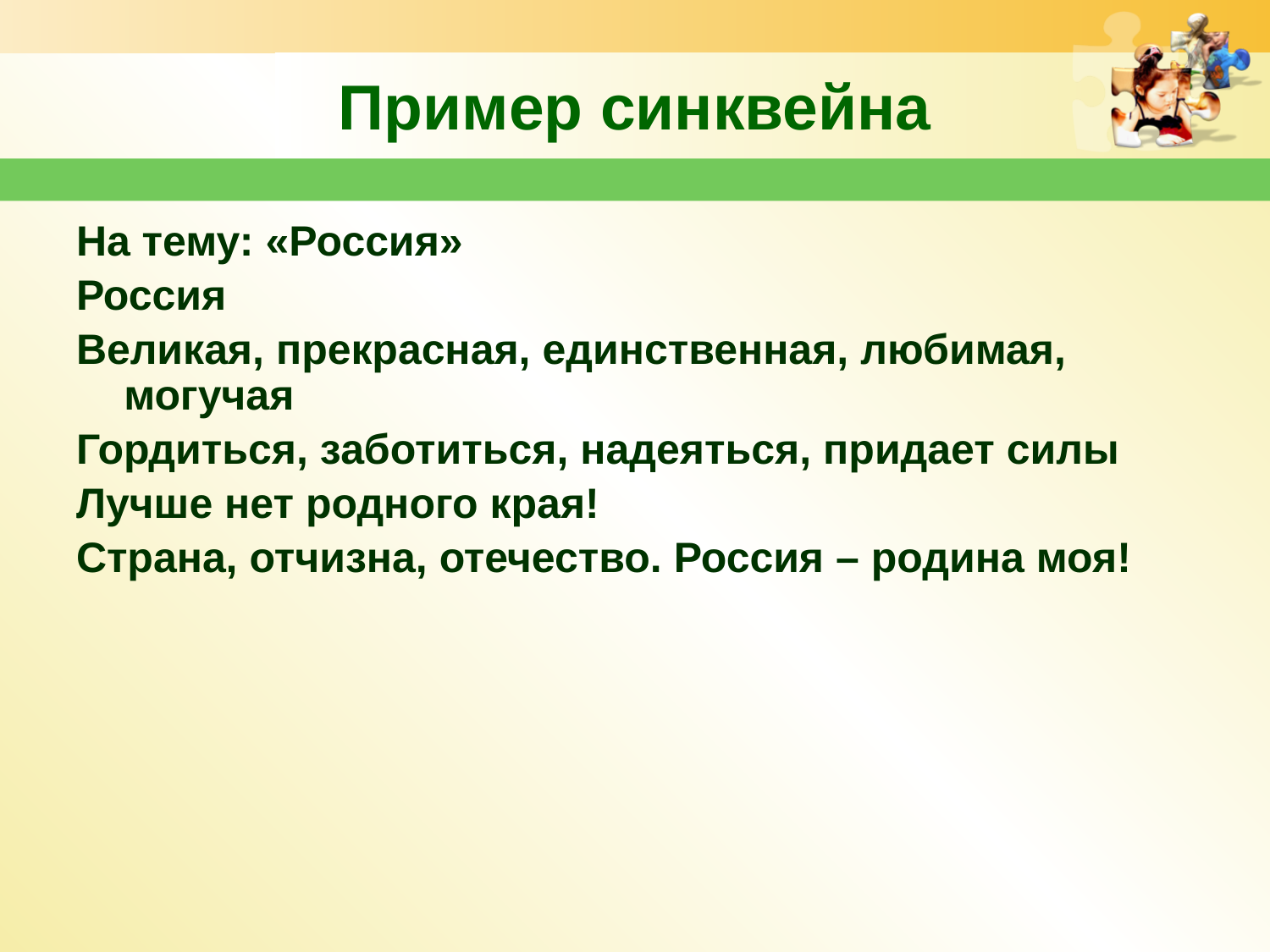

Пример синквейна
На тему: «Россия»
Россия
Великая, прекрасная, единственная, любимая, могучая
Гордиться, заботиться, надеяться, придает силы
Лучше нет родного края!
Страна, отчизна, отечество. Россия – родина моя!